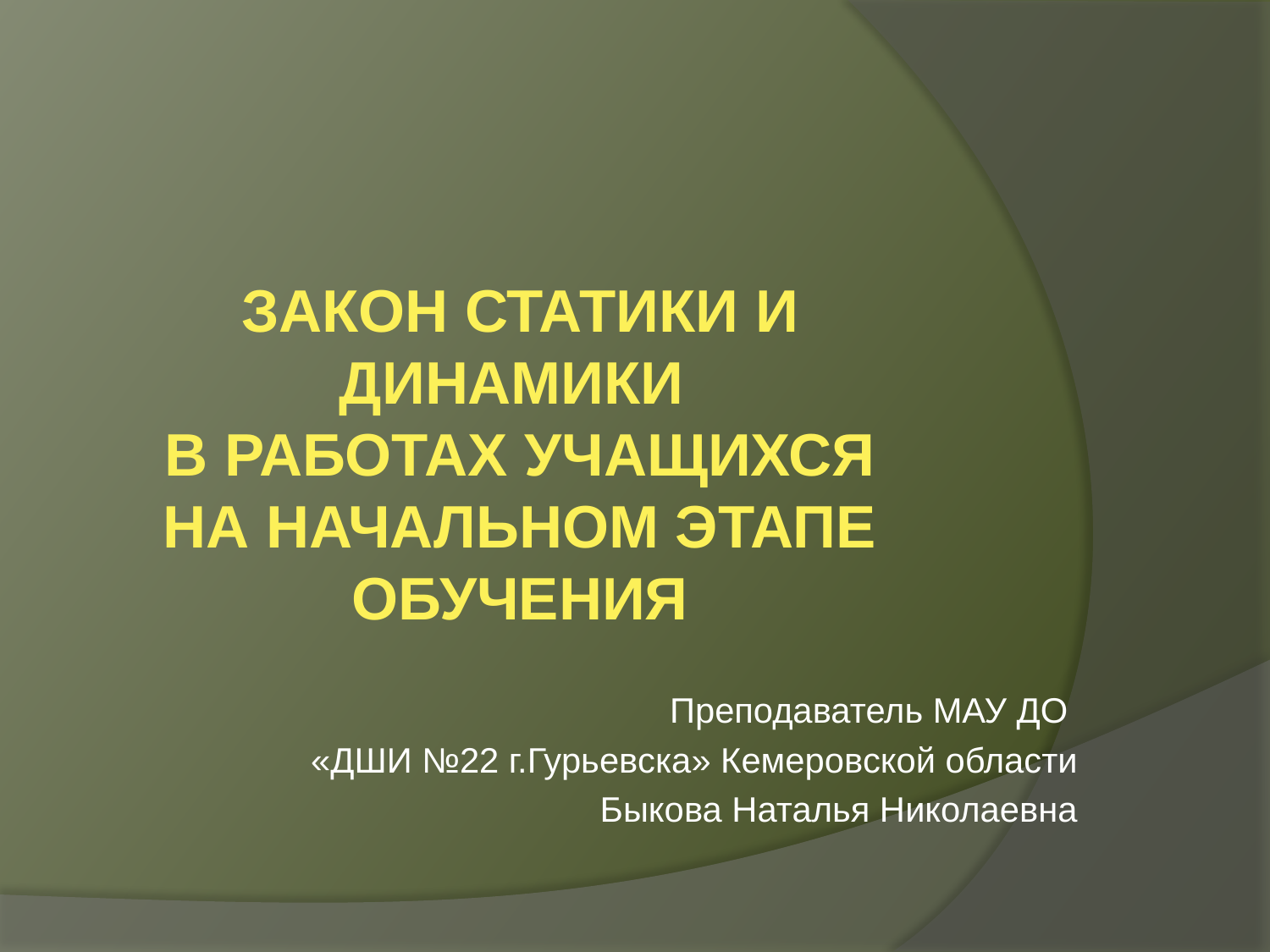

# Закон статики и динамики в работах учащихся на начальном этапе обучения
Преподаватель МАУ ДО
«ДШИ №22 г.Гурьевска» Кемеровской области
Быкова Наталья Николаевна